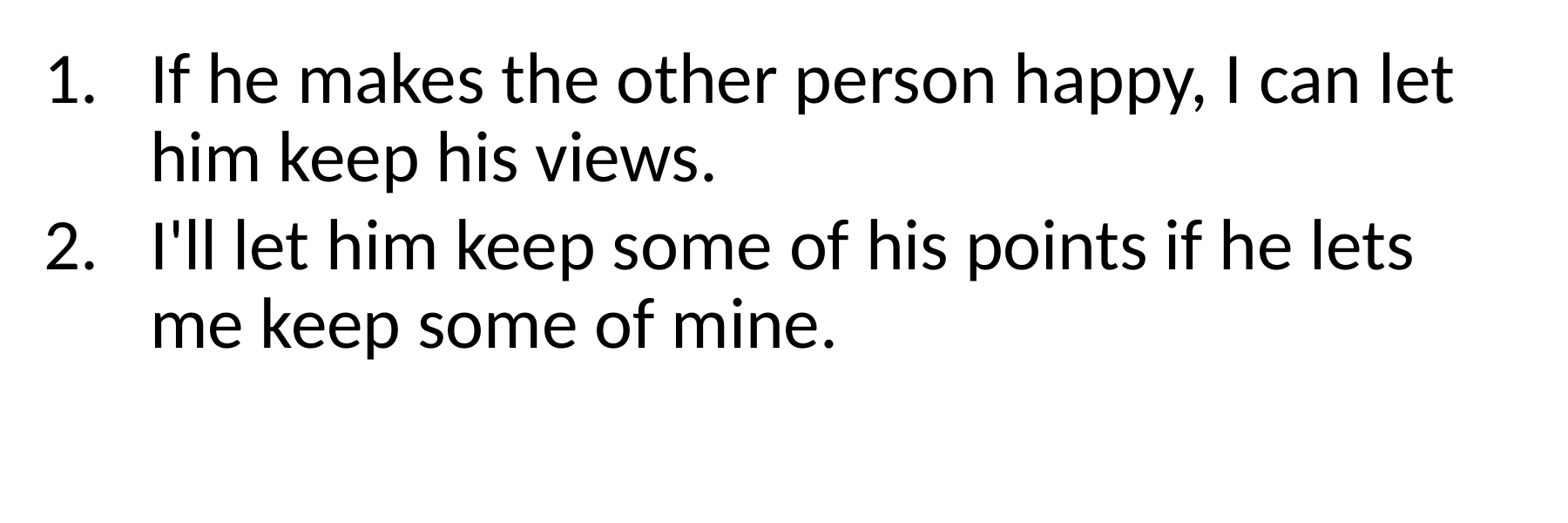

If he makes the other person happy, I can let him keep his views.
I'll let him keep some of his points if he lets me keep some of mine.